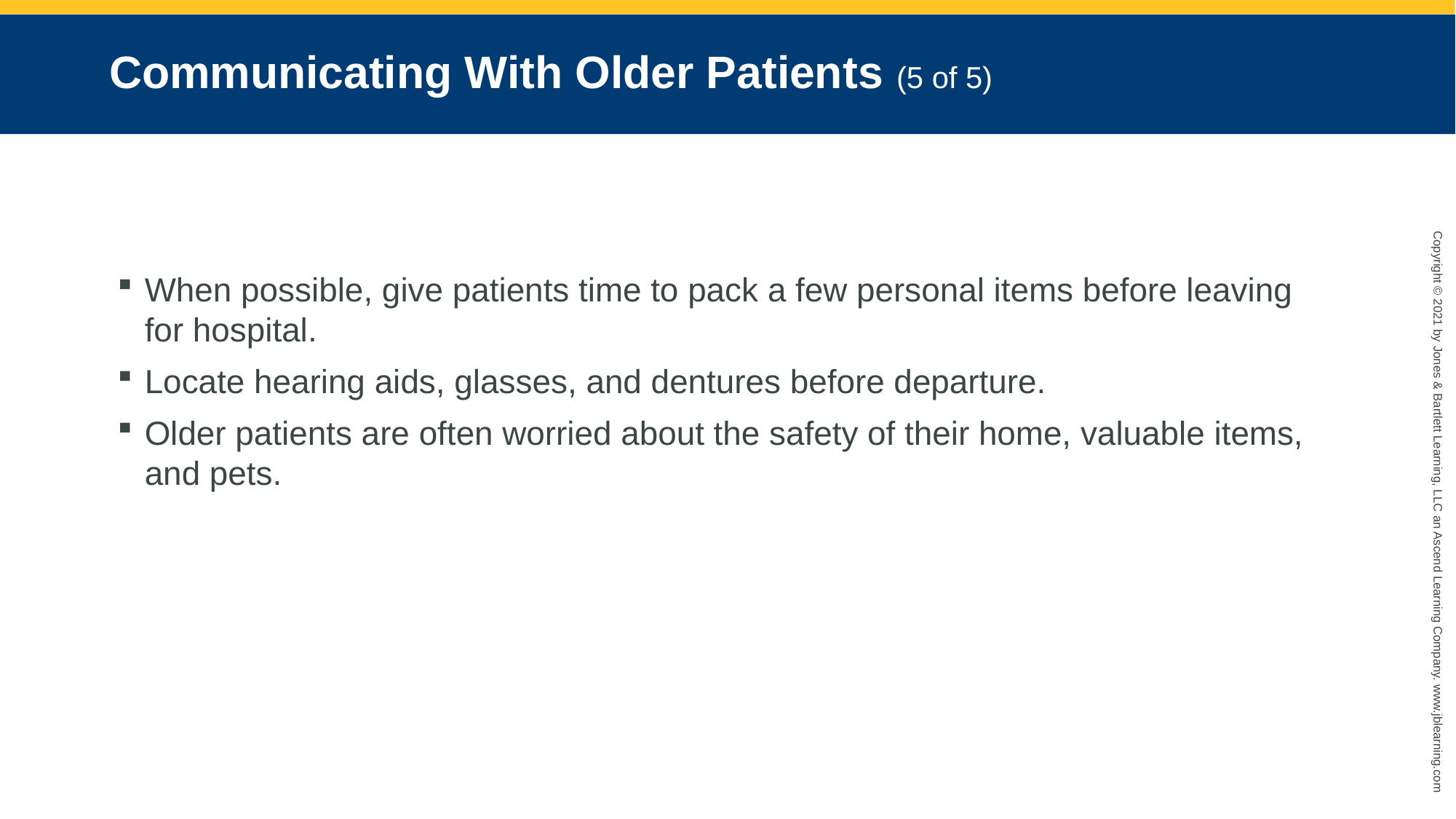

# Communicating With Older Patients (5 of 5)
When possible, give patients time to pack a few personal items before leaving for hospital.
Locate hearing aids, glasses, and dentures before departure.
Older patients are often worried about the safety of their home, valuable items, and pets.